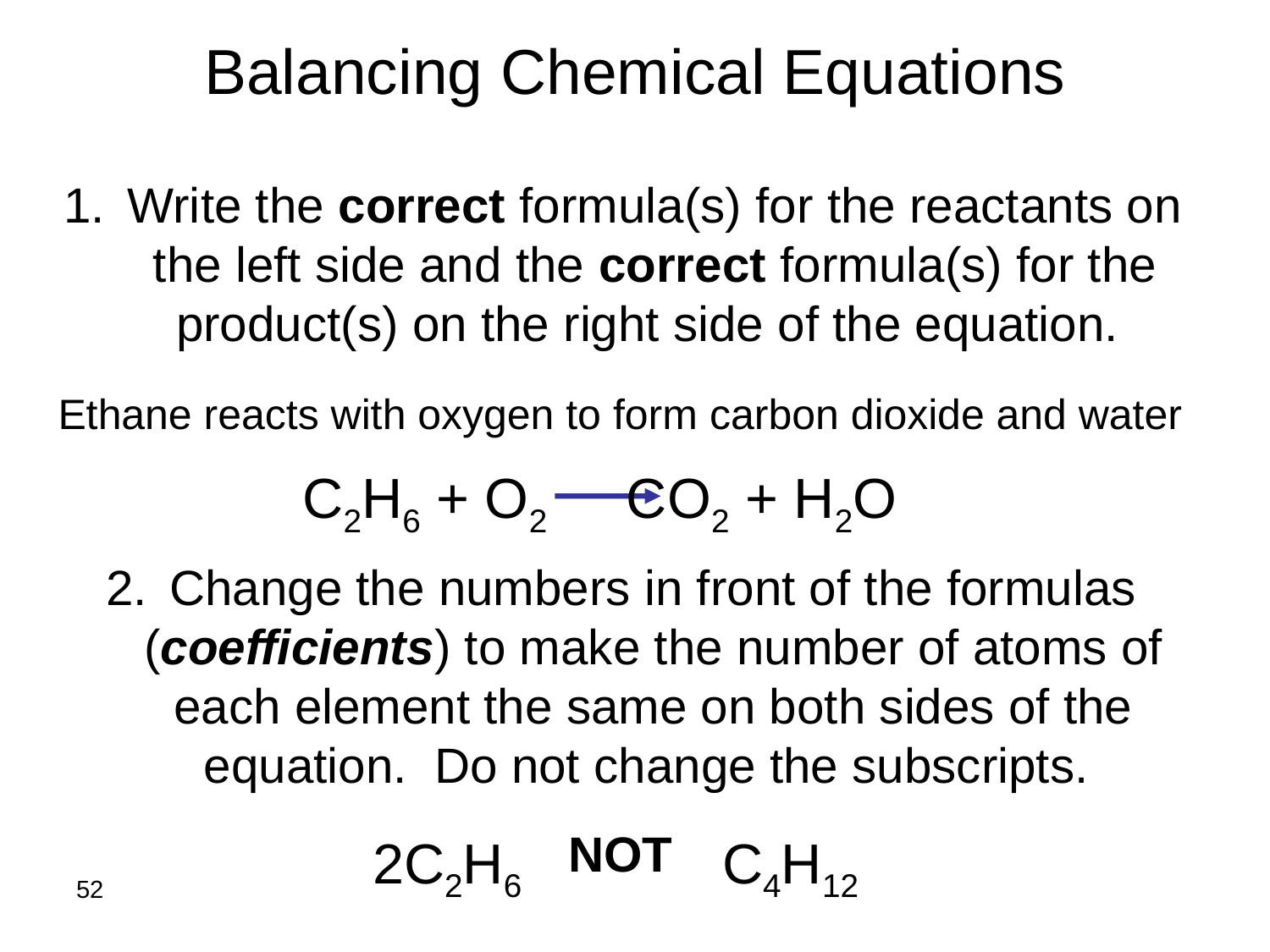

Balancing Chemical Equations
Write the correct formula(s) for the reactants on the left side and the correct formula(s) for the product(s) on the right side of the equation.
Ethane reacts with oxygen to form carbon dioxide and water
C2H6 + O2
   CO2 + H2O

Change the numbers in front of the formulas (coefficients) to make the number of atoms of each element the same on both sides of the equation.  Do not change the subscripts.
NOT
2C2H6
C4H12
52